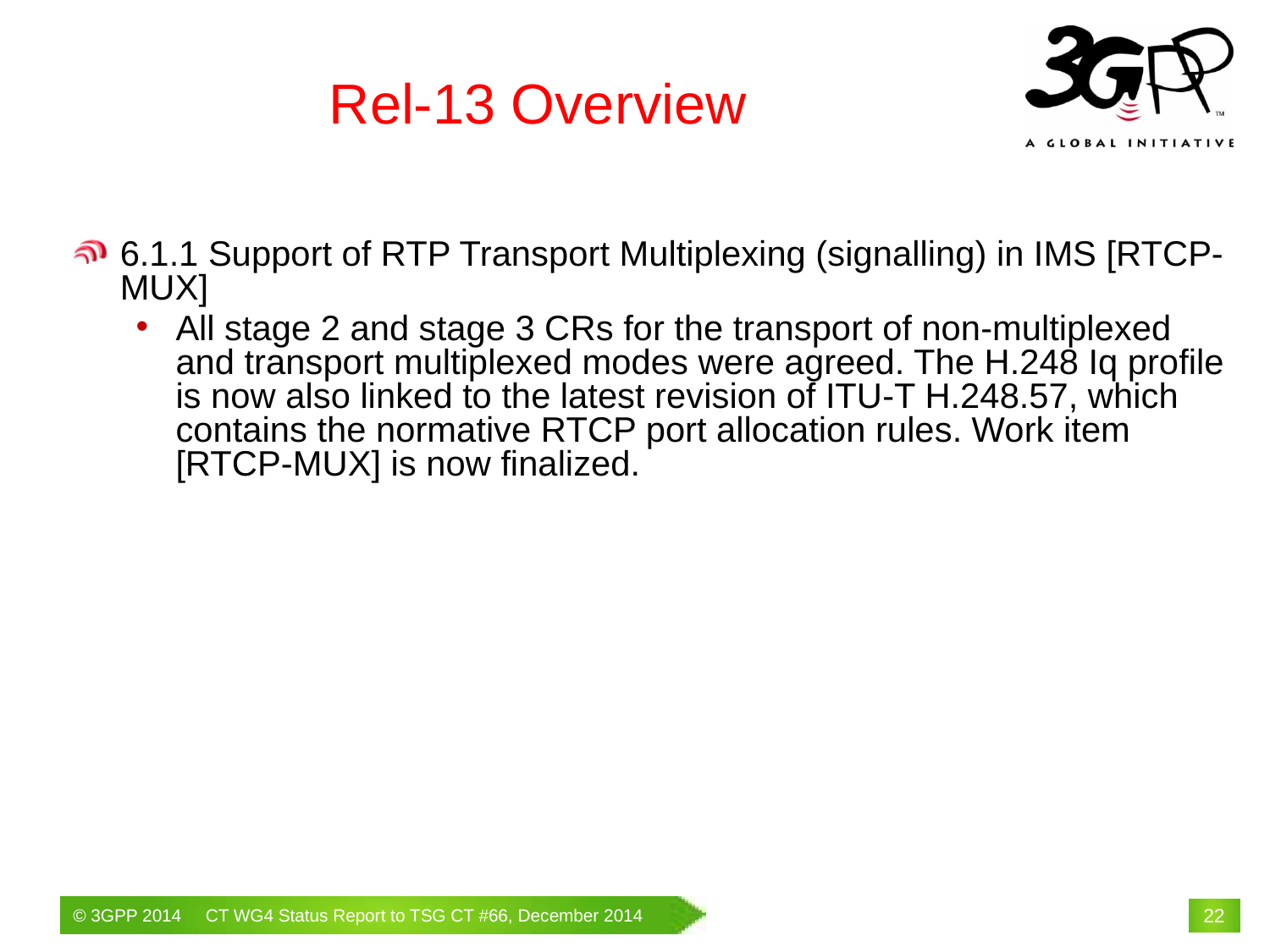

# Rel-13 Overview
6.1.1 Support of RTP Transport Multiplexing (signalling) in IMS [RTCP-MUX]
All stage 2 and stage 3 CRs for the transport of non-multiplexed and transport multiplexed modes were agreed. The H.248 Iq profile is now also linked to the latest revision of ITU-T H.248.57, which contains the normative RTCP port allocation rules. Work item [RTCP-MUX] is now finalized.